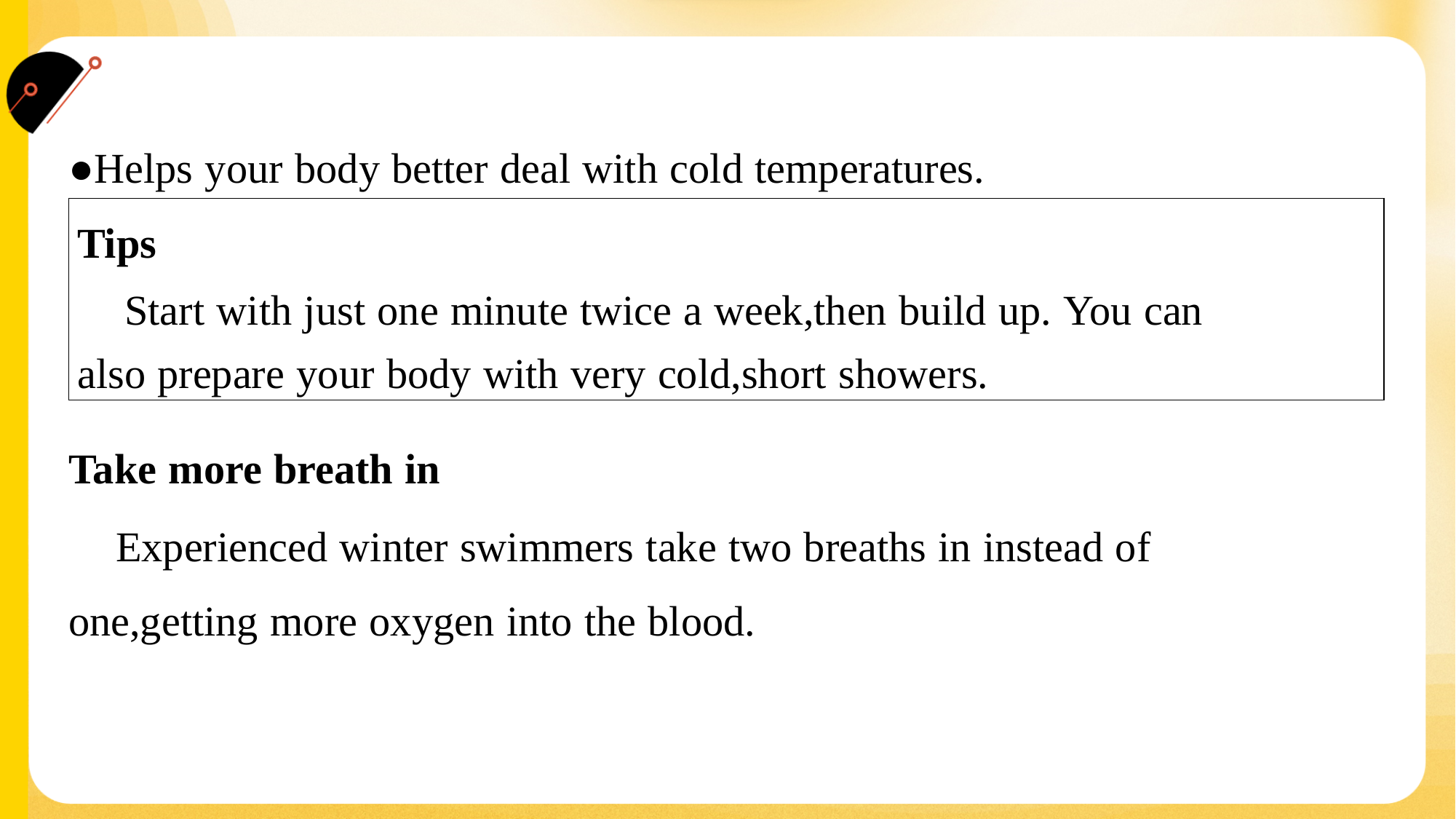

●Helps your body better deal with cold temperatures.
| Tips Start with just one minute twice a week,then build up. You can also prepare your body with very cold,short showers. |
| --- |
Take more breath in
    Experienced winter swimmers take two breaths in instead of
one,getting more oxygen into the blood.